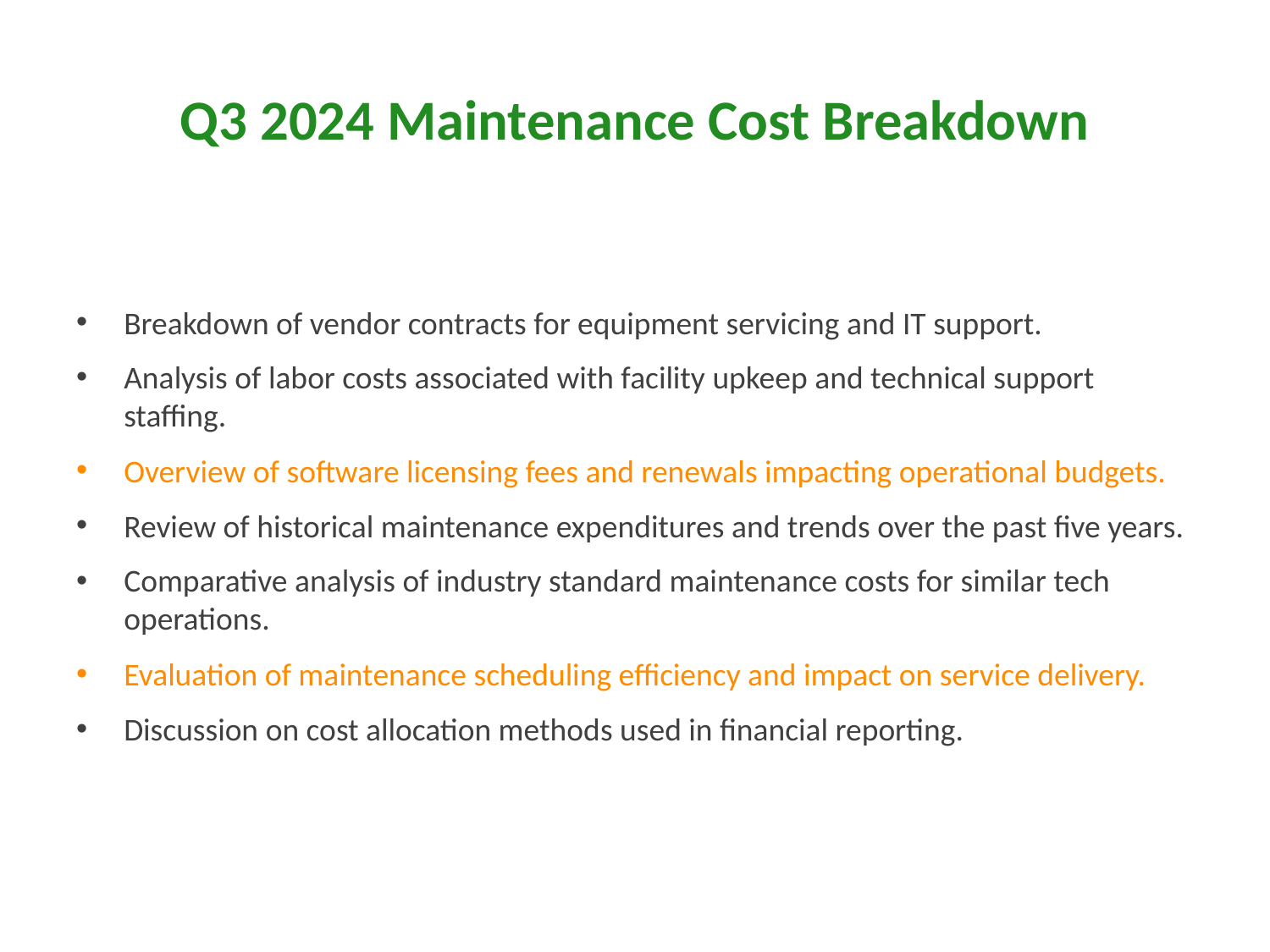

# Q3 2024 Maintenance Cost Breakdown

Breakdown of vendor contracts for equipment servicing and IT support.
Analysis of labor costs associated with facility upkeep and technical support staffing.
Overview of software licensing fees and renewals impacting operational budgets.
Review of historical maintenance expenditures and trends over the past five years.
Comparative analysis of industry standard maintenance costs for similar tech operations.
Evaluation of maintenance scheduling efficiency and impact on service delivery.
Discussion on cost allocation methods used in financial reporting.